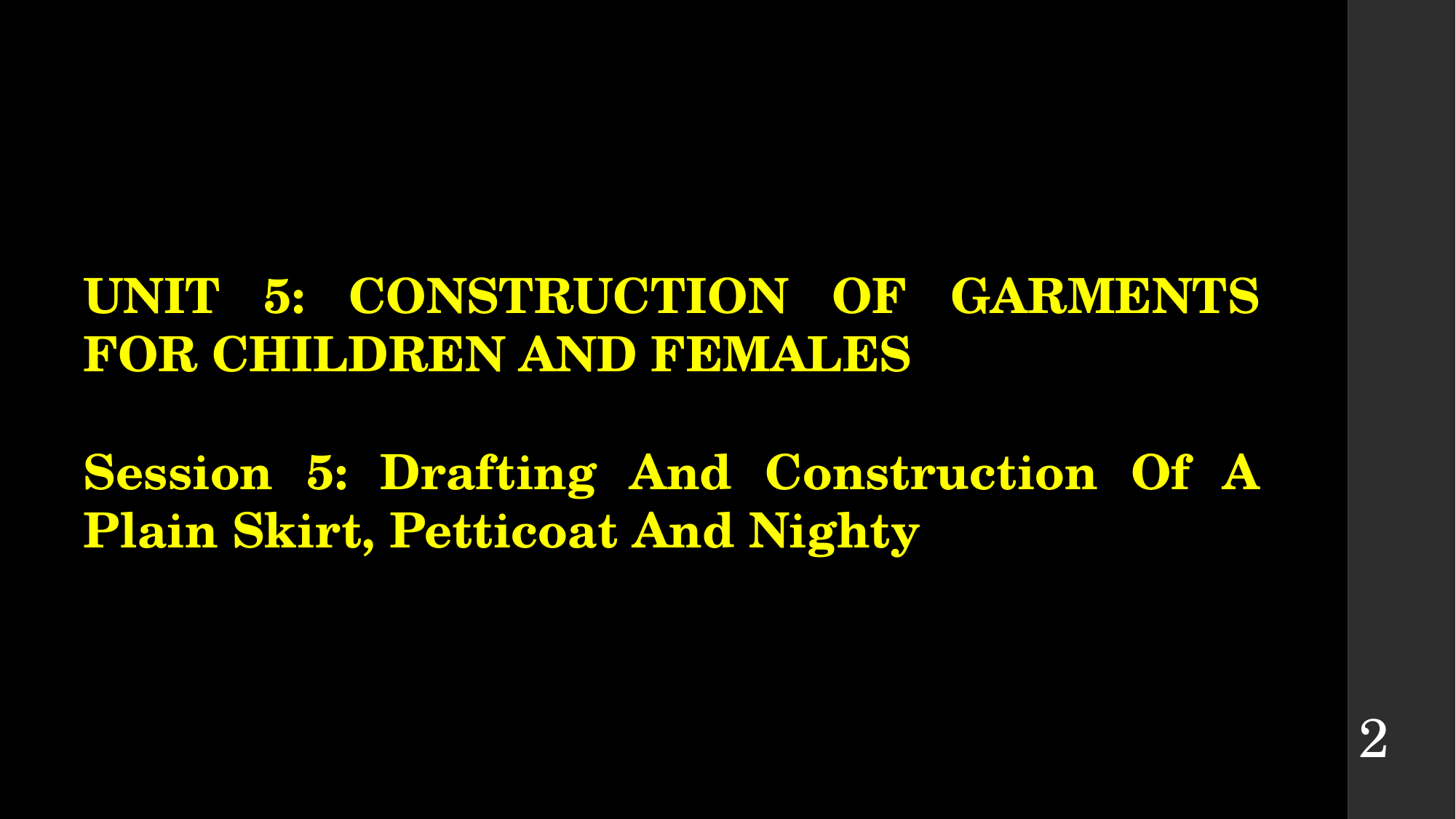

UNIT 5: CONSTRUCTION OF GARMENTS FOR CHILDREN AND FEMALES

Session 5: Drafting And Construction Of A Plain Skirt, Petticoat And Nighty
2